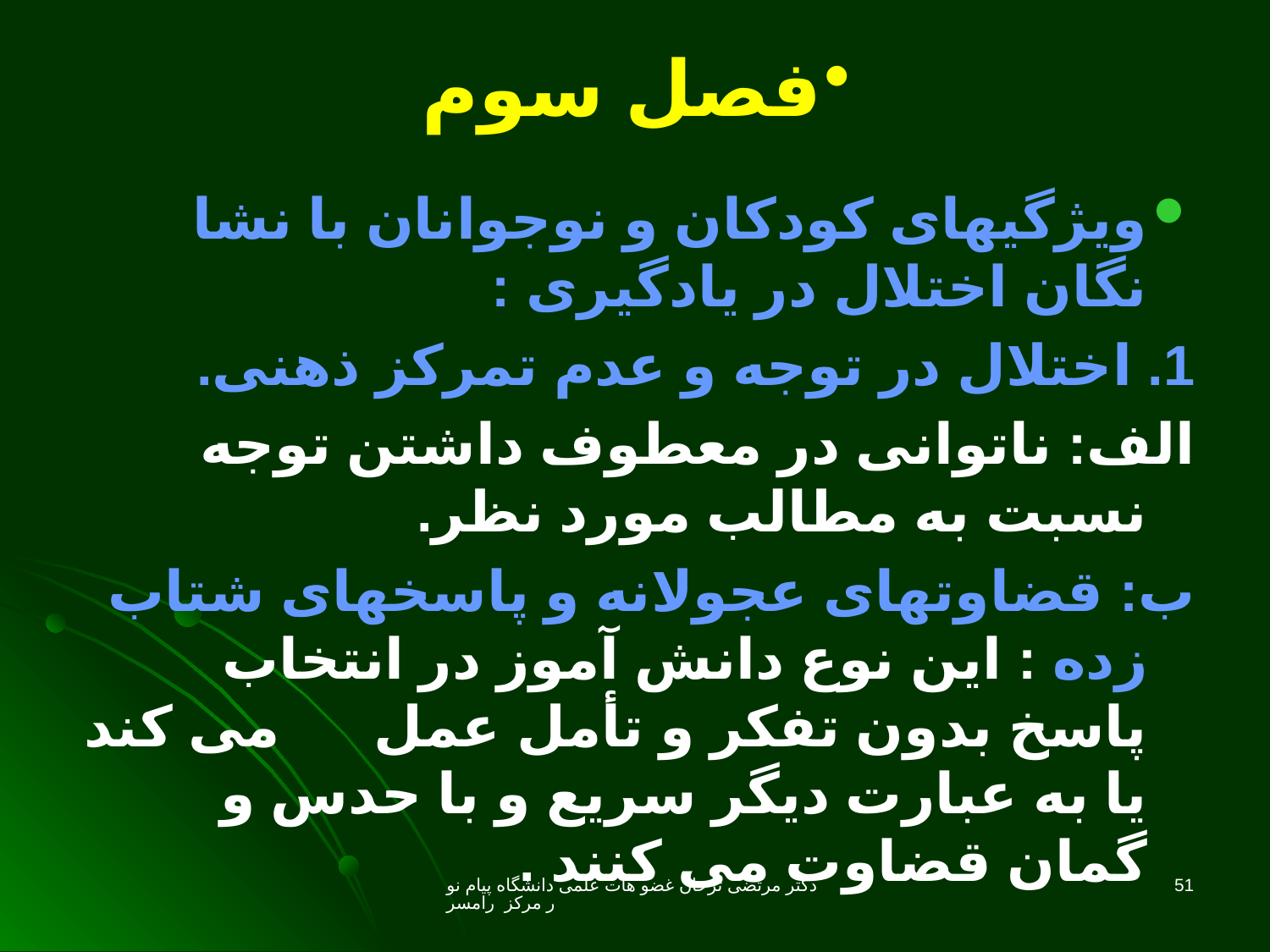

# فصل سوم
ویژگیهای کودکان و نوجوانان با نشا نگان اختلال در یادگیری :
1. اختلال در توجه و عدم تمرکز ذهنی.
الف: ناتوانی در معطوف داشتن توجه نسبت به مطالب مورد نظر.
ب: قضاوتهای عجولانه و پاسخهای شتاب زده : این نوع دانش آموز در انتخاب پاسخ بدون تفکر و تأمل عمل      می کند یا به عبارت دیگر سریع و با حدس و گمان قضاوت می کنند .
دکتر مرتضی ترخان غضو هات علمی دانشگاه پیام نور مرکز رامسر
51